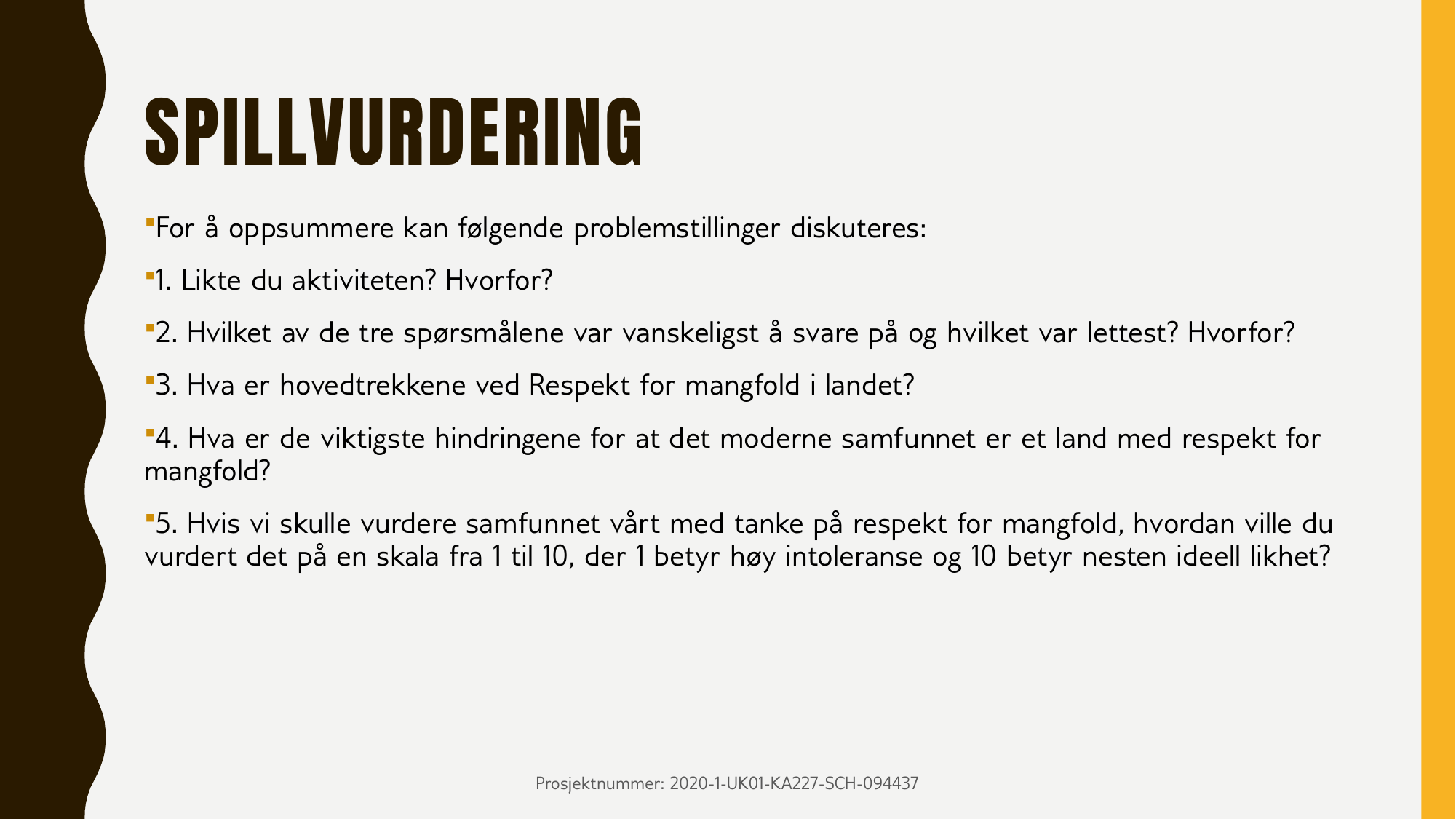

# Spillvurdering
For å oppsummere kan følgende problemstillinger diskuteres:
1. Likte du aktiviteten? Hvorfor?
2. Hvilket av de tre spørsmålene var vanskeligst å svare på og hvilket var lettest? Hvorfor?
3. Hva er hovedtrekkene ved Respekt for mangfold i landet?
4. Hva er de viktigste hindringene for at det moderne samfunnet er et land med respekt for mangfold?
5. Hvis vi skulle vurdere samfunnet vårt med tanke på respekt for mangfold, hvordan ville du vurdert det på en skala fra 1 til 10, der 1 betyr høy intoleranse og 10 betyr nesten ideell likhet?
Prosjektnummer: 2020-1-UK01-KA227-SCH-094437